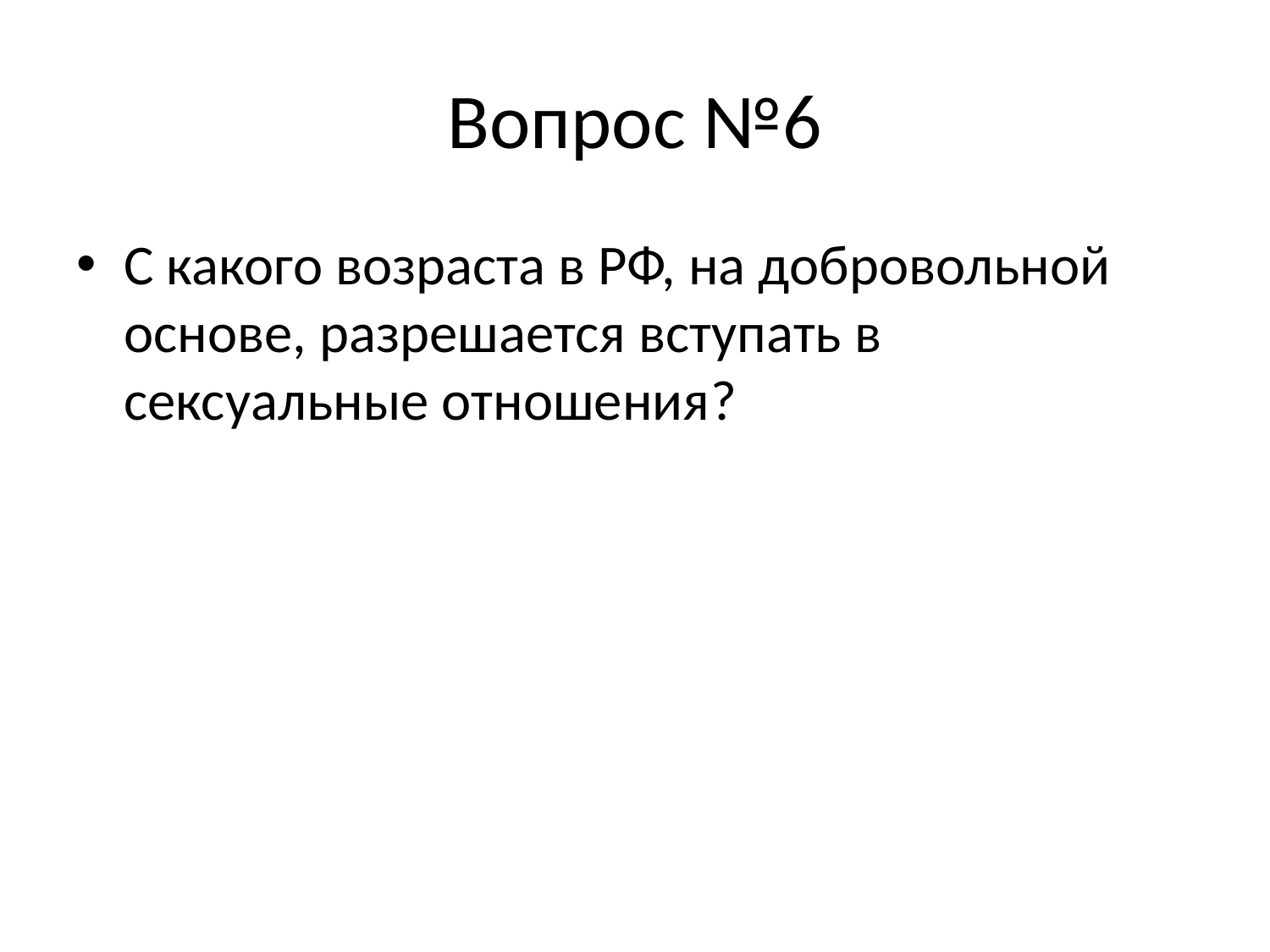

# Вопрос №6
С какого возраста в РФ, на добровольной основе, разрешается вступать в сексуальные отношения?